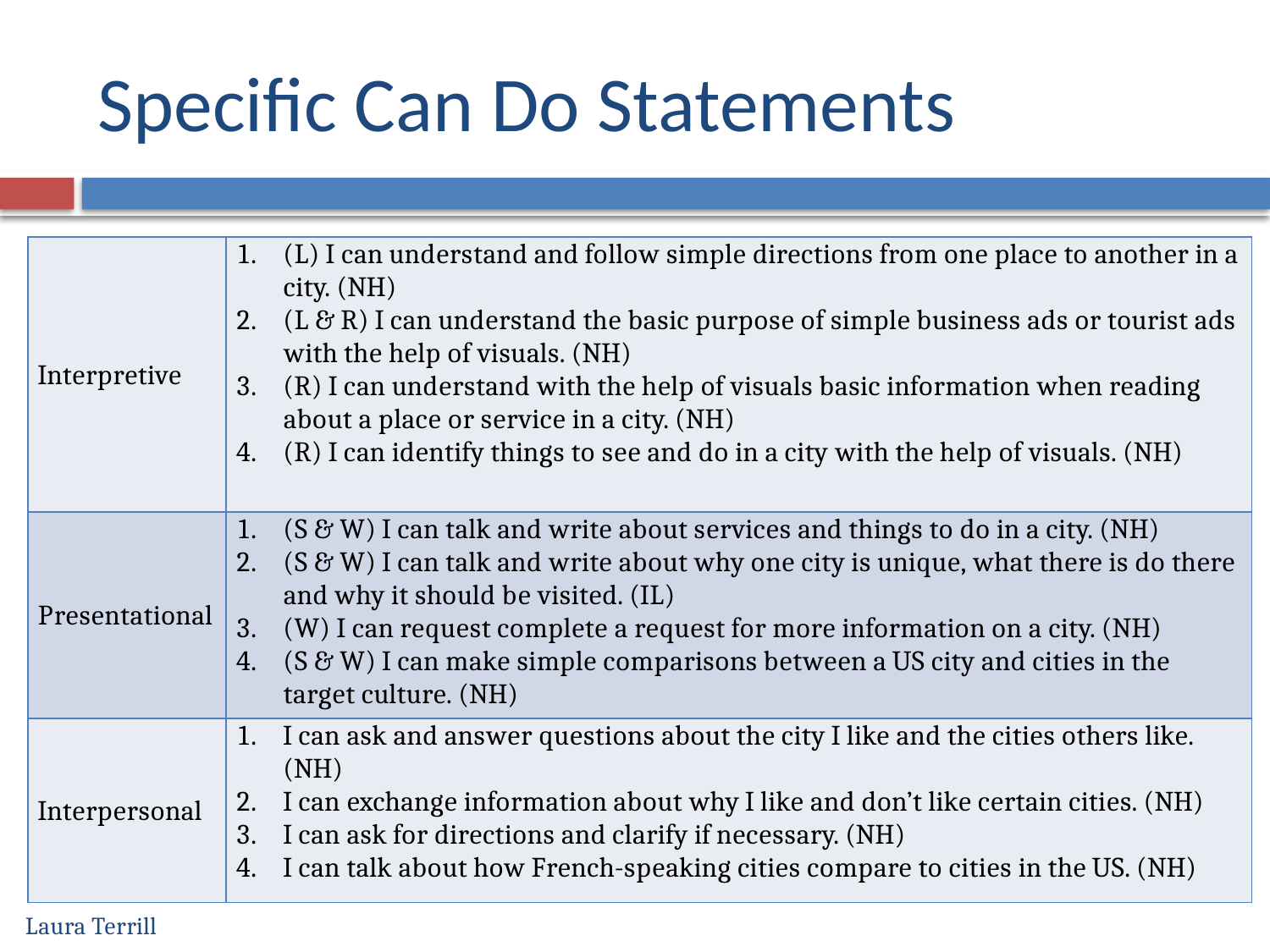

# Specific Can Do Statements
| Interpretive | (L) I can understand and follow simple directions from one place to another in a city. (NH) (L & R) I can understand the basic purpose of simple business ads or tourist ads with the help of visuals. (NH) (R) I can understand with the help of visuals basic information when reading about a place or service in a city. (NH) (R) I can identify things to see and do in a city with the help of visuals. (NH) |
| --- | --- |
| Presentational | (S & W) I can talk and write about services and things to do in a city. (NH) (S & W) I can talk and write about why one city is unique, what there is do there and why it should be visited. (IL) (W) I can request complete a request for more information on a city. (NH) (S & W) I can make simple comparisons between a US city and cities in the target culture. (NH) |
| Interpersonal | I can ask and answer questions about the city I like and the cities others like. (NH) I can exchange information about why I like and don’t like certain cities. (NH) I can ask for directions and clarify if necessary. (NH) I can talk about how French-speaking cities compare to cities in the US. (NH) |
Laura Terrill